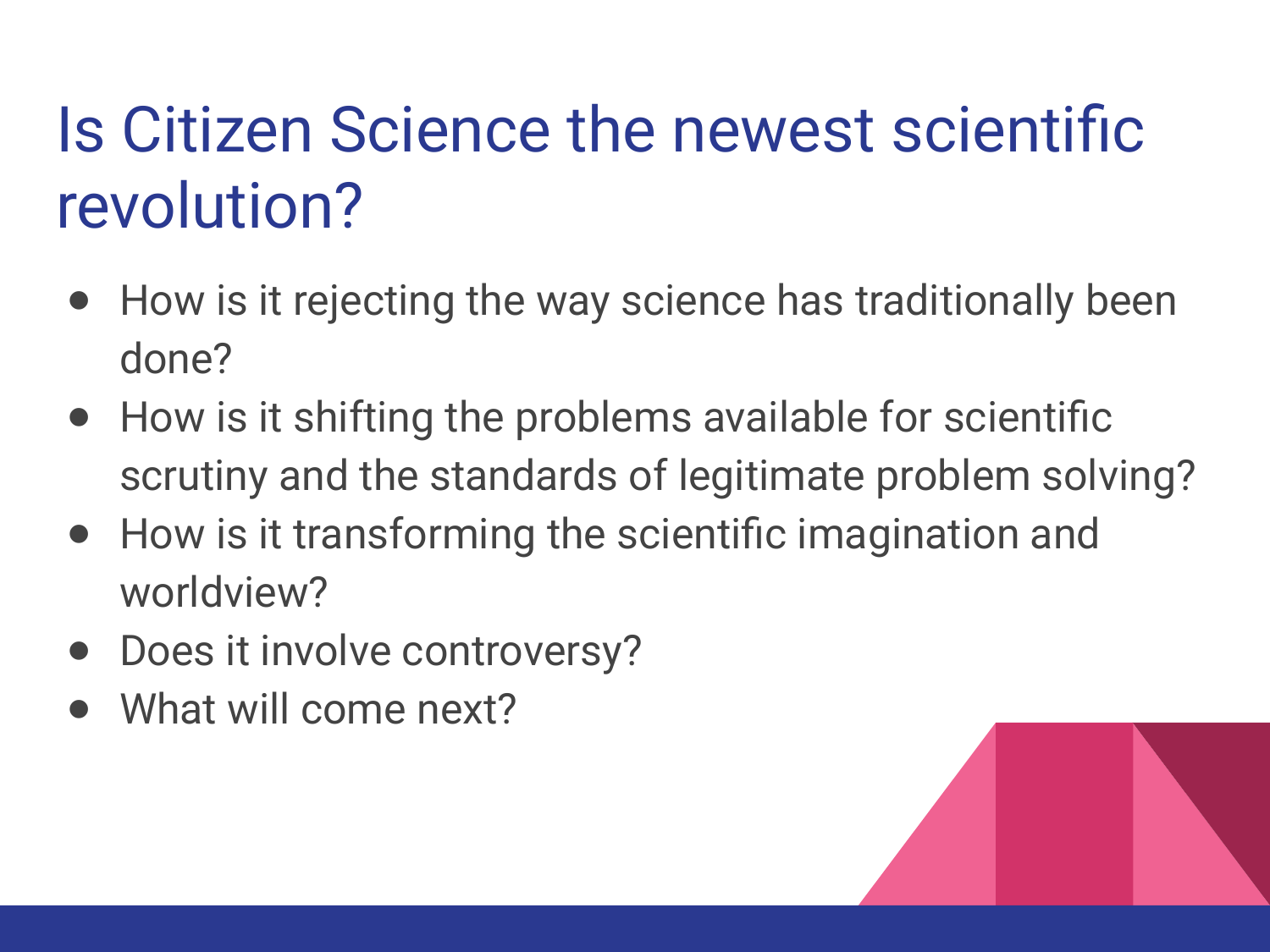

# Is Citizen Science the newest scientific revolution?
How is it rejecting the way science has traditionally been done?
How is it shifting the problems available for scientific scrutiny and the standards of legitimate problem solving?
How is it transforming the scientific imagination and worldview?
Does it involve controversy?
What will come next?